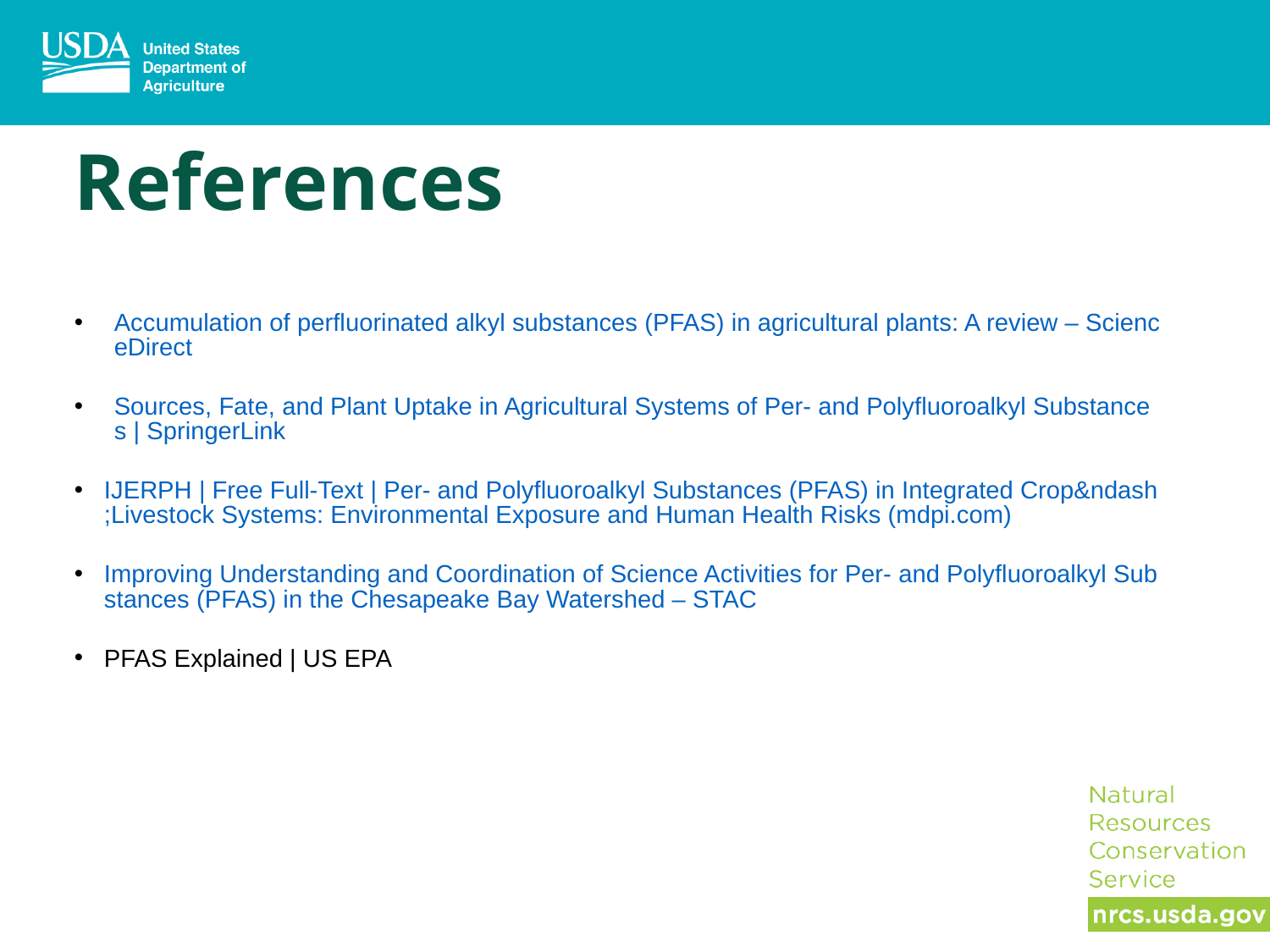

# References
Accumulation of perfluorinated alkyl substances (PFAS) in agricultural plants: A review – ScienceDirect

Sources, Fate, and Plant Uptake in Agricultural Systems of Per- and Polyfluoroalkyl Substances | SpringerLink

IJERPH | Free Full-Text | Per- and Polyfluoroalkyl Substances (PFAS) in Integrated Crop&ndash;Livestock Systems: Environmental Exposure and Human Health Risks (mdpi.com)

Improving Understanding and Coordination of Science Activities for Per- and Polyfluoroalkyl Substances (PFAS) in the Chesapeake Bay Watershed – STAC

PFAS Explained | US EPA